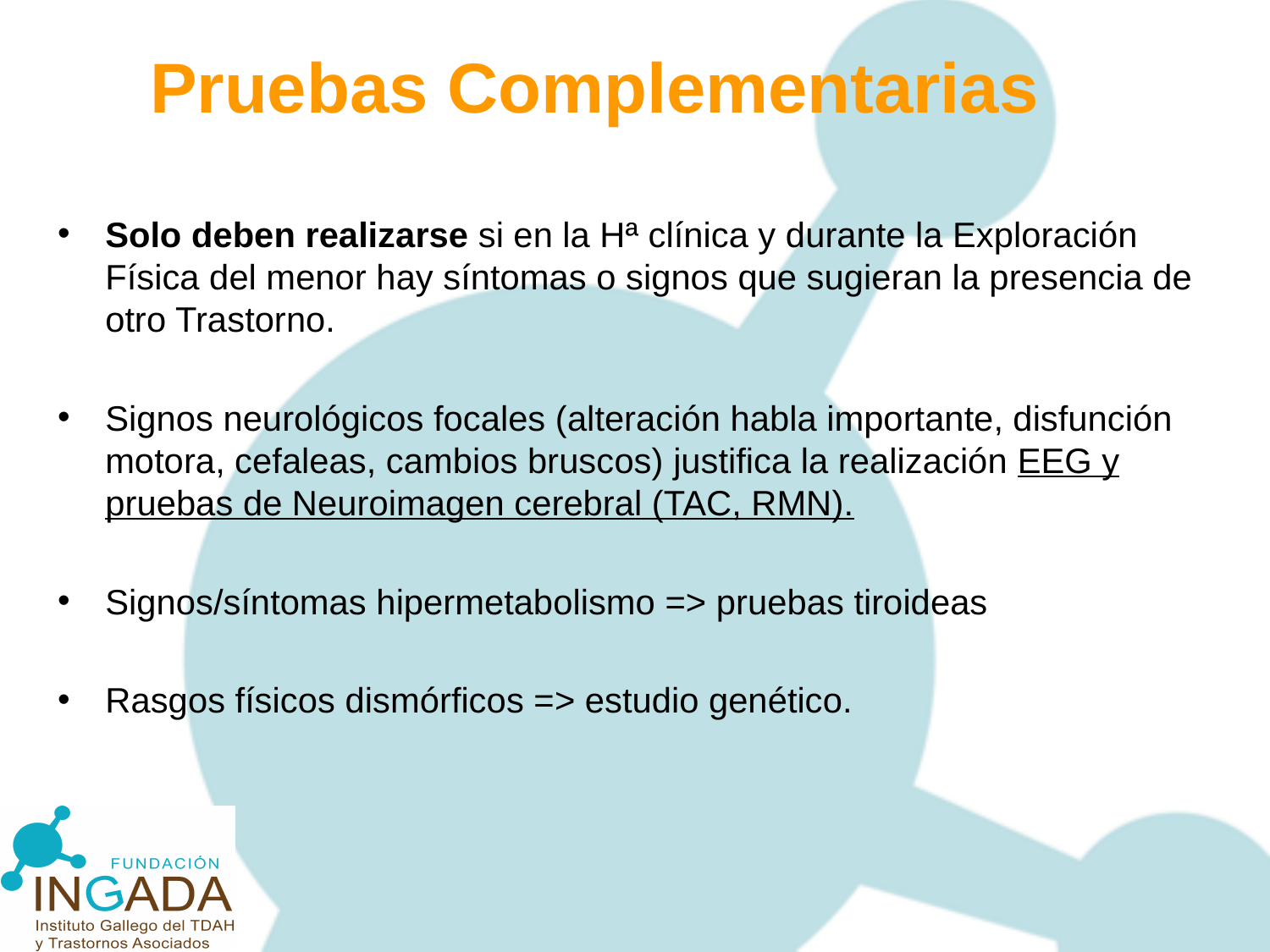

Pruebas Complementarias

Solo deben realizarse si en la Hª clínica y durante la Exploración Física del menor hay síntomas o signos que sugieran la presencia de otro Trastorno.

Signos neurológicos focales (alteración habla importante, disfunción motora, cefaleas, cambios bruscos) justifica la realización EEG y pruebas de Neuroimagen cerebral (TAC, RMN).

Signos/síntomas hipermetabolismo => pruebas tiroideas

Rasgos físicos dismórficos => estudio genético.